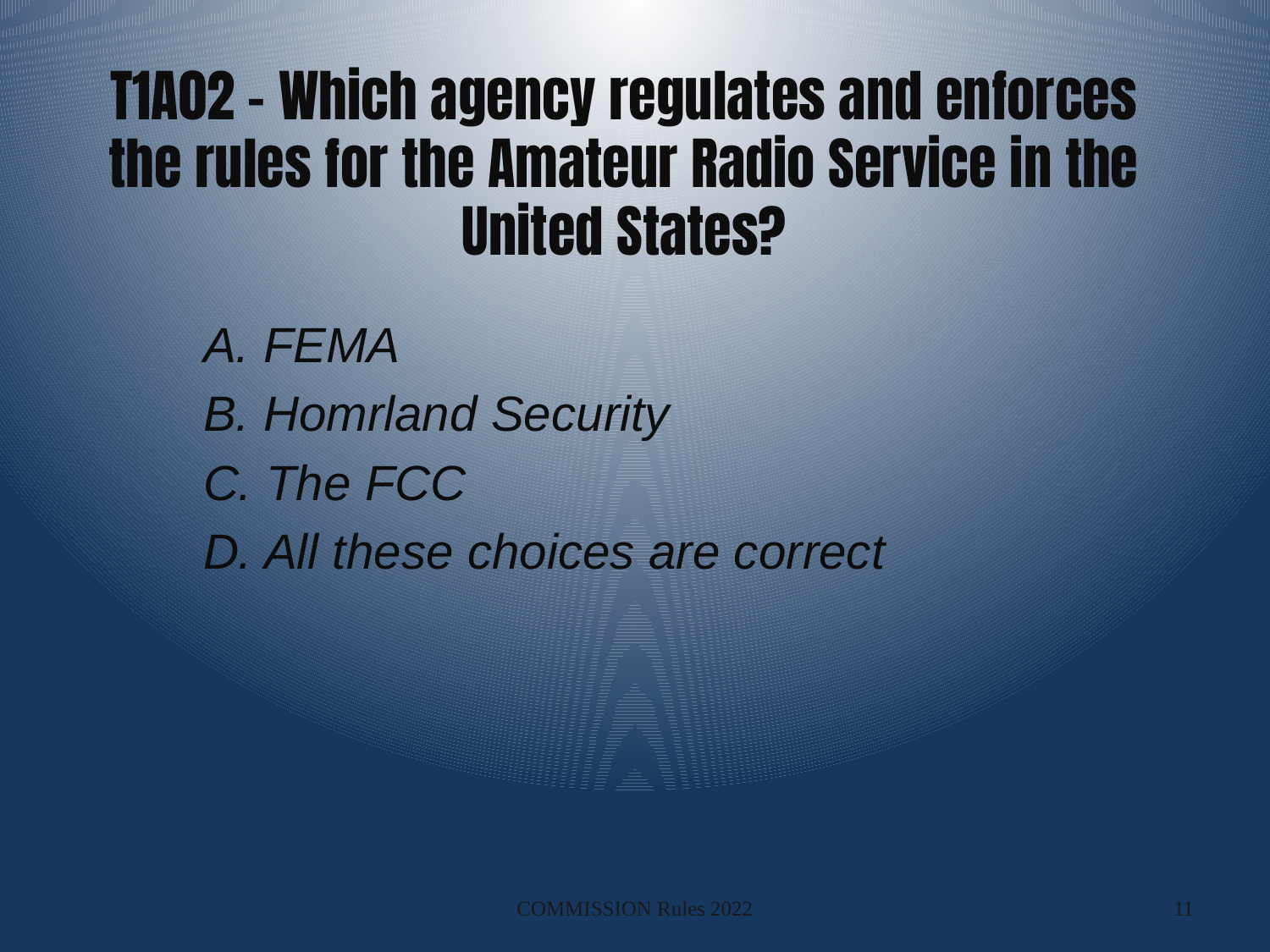

# T1A02 - Which agency regulates and enforces the rules for the Amateur Radio Service in the United States?
A. FEMA
B. Homrland Security
C. The FCC
D. All these choices are correct

COMMISSION Rules 2022
11